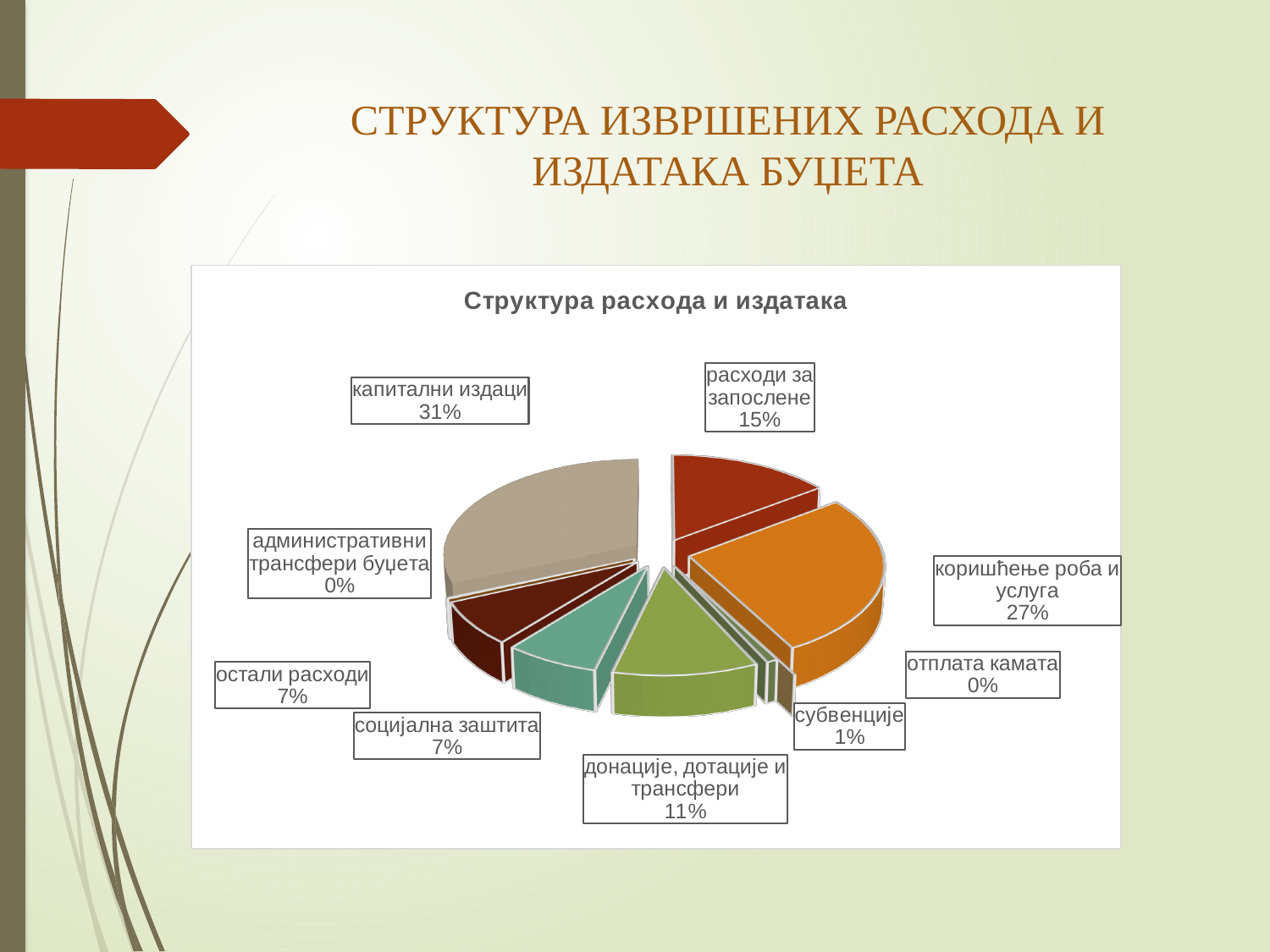

# СТРУКТУРА ИЗВРШЕНИХ РАСХОДА И ИЗДАТАКА БУЏЕТА

[unsupported chart]